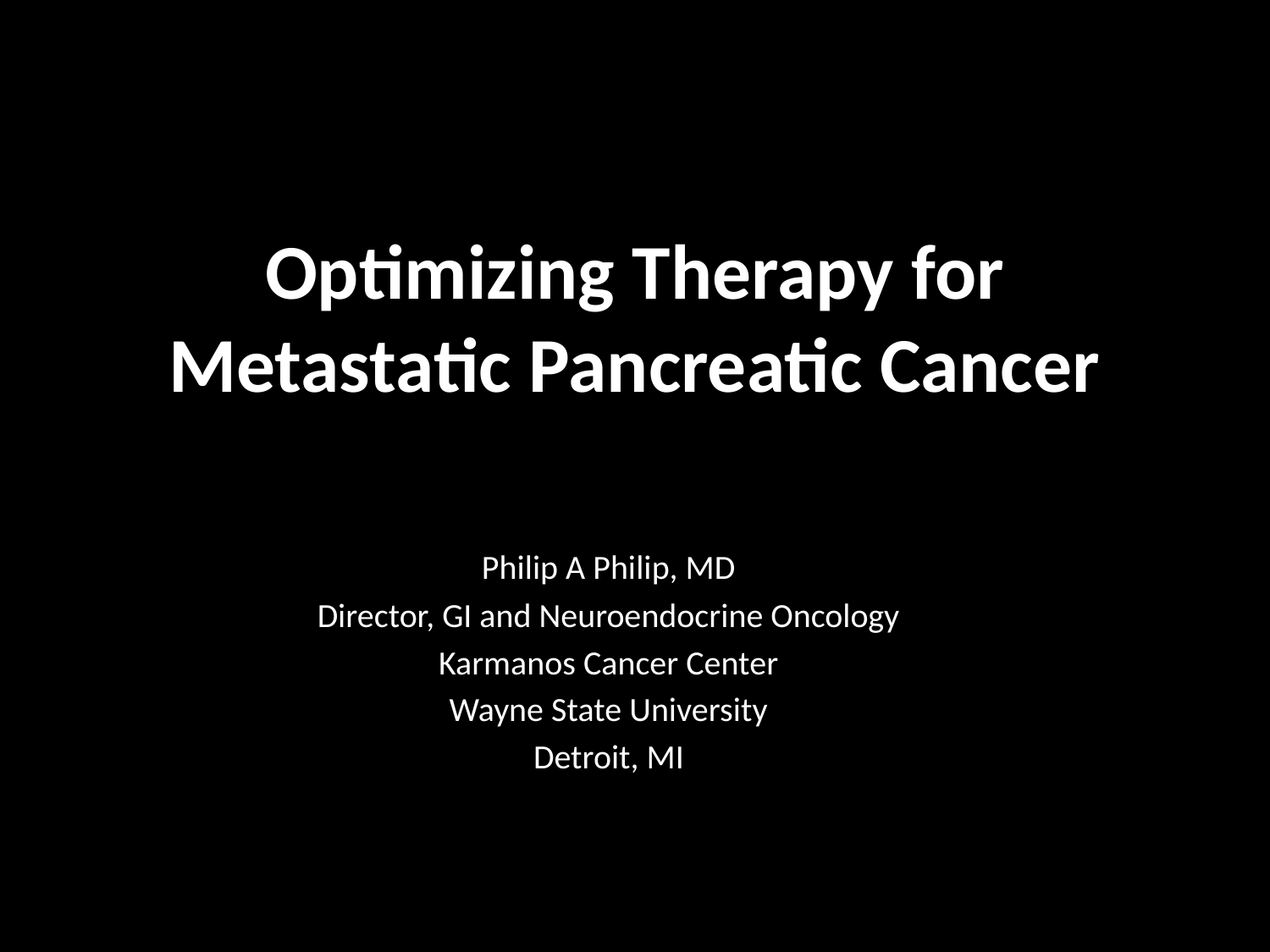

# Optimizing Therapy for Metastatic Pancreatic Cancer
Philip A Philip, MD
Director, GI and Neuroendocrine Oncology
Karmanos Cancer Center
Wayne State University
Detroit, MI